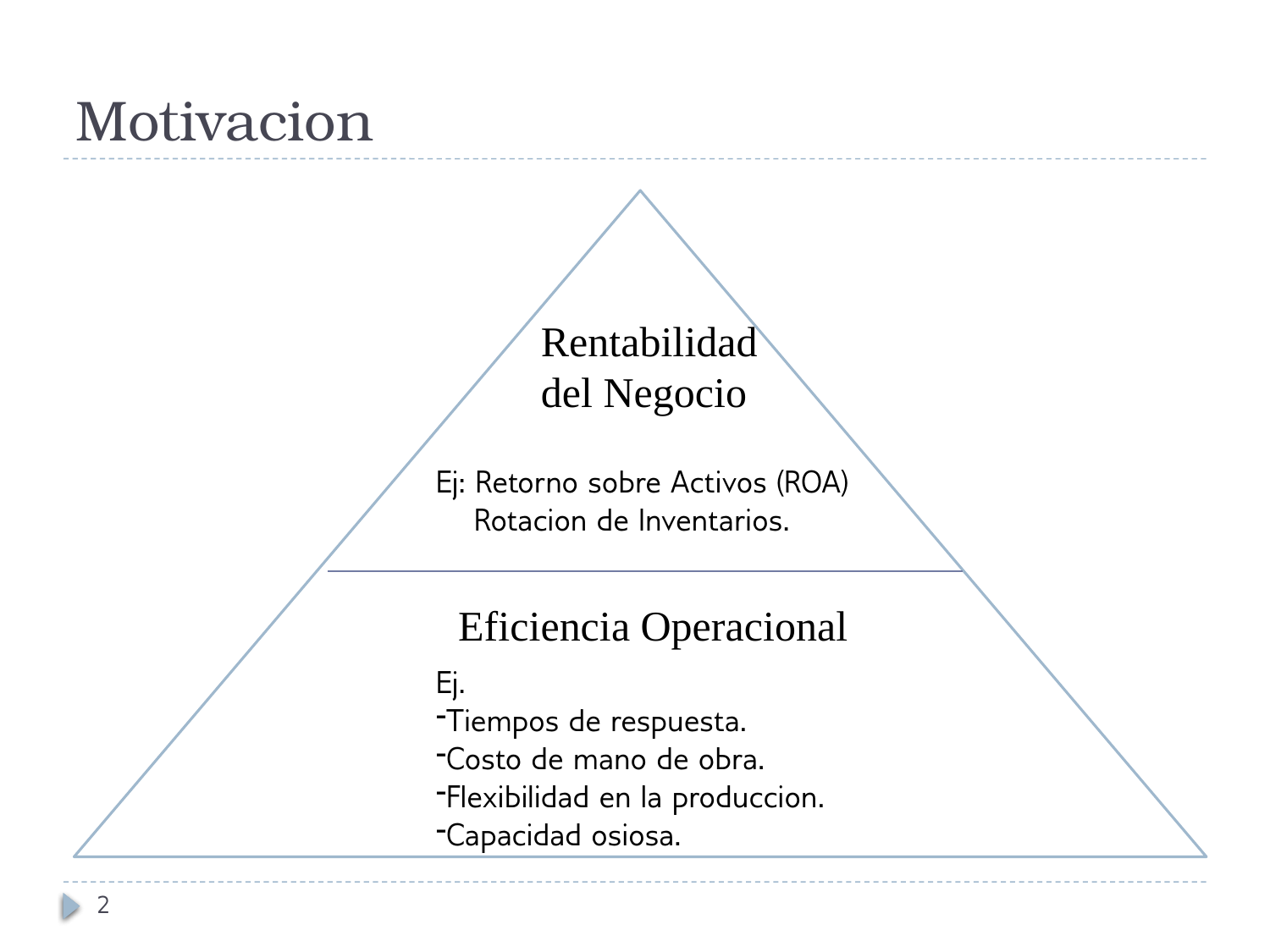

# Motivacion

Eficiencia Operacional
Rentabilidad del Negocio
Ej: Retorno sobre Activos (ROA)
    Rotacion de Inventarios.
Ej.
Tiempos de respuesta.
Costo de mano de obra.
Flexibilidad en la produccion.
Capacidad osiosa.

2